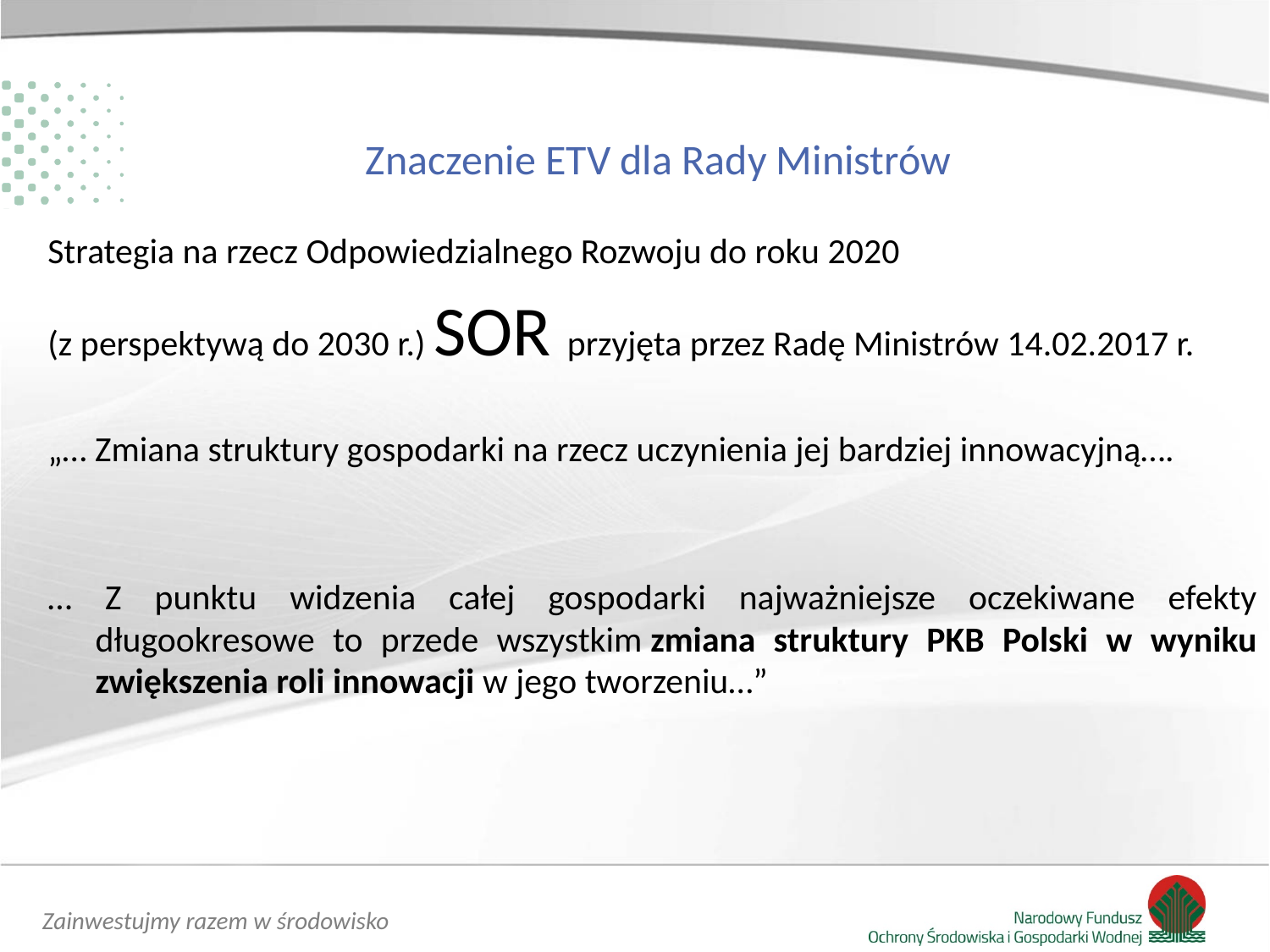

Znaczenie ETV dla Rady Ministrów
Strategia na rzecz Odpowiedzialnego Rozwoju do roku 2020
(z perspektywą do 2030 r.) SOR przyjęta przez Radę Ministrów 14.02.2017 r.

„… Zmiana struktury gospodarki na rzecz uczynienia jej bardziej innowacyjną….

… Z punktu widzenia całej gospodarki najważniejsze oczekiwane efekty długookresowe to przede wszystkim zmiana struktury PKB Polski w wyniku zwiększenia roli innowacji w jego tworzeniu…”